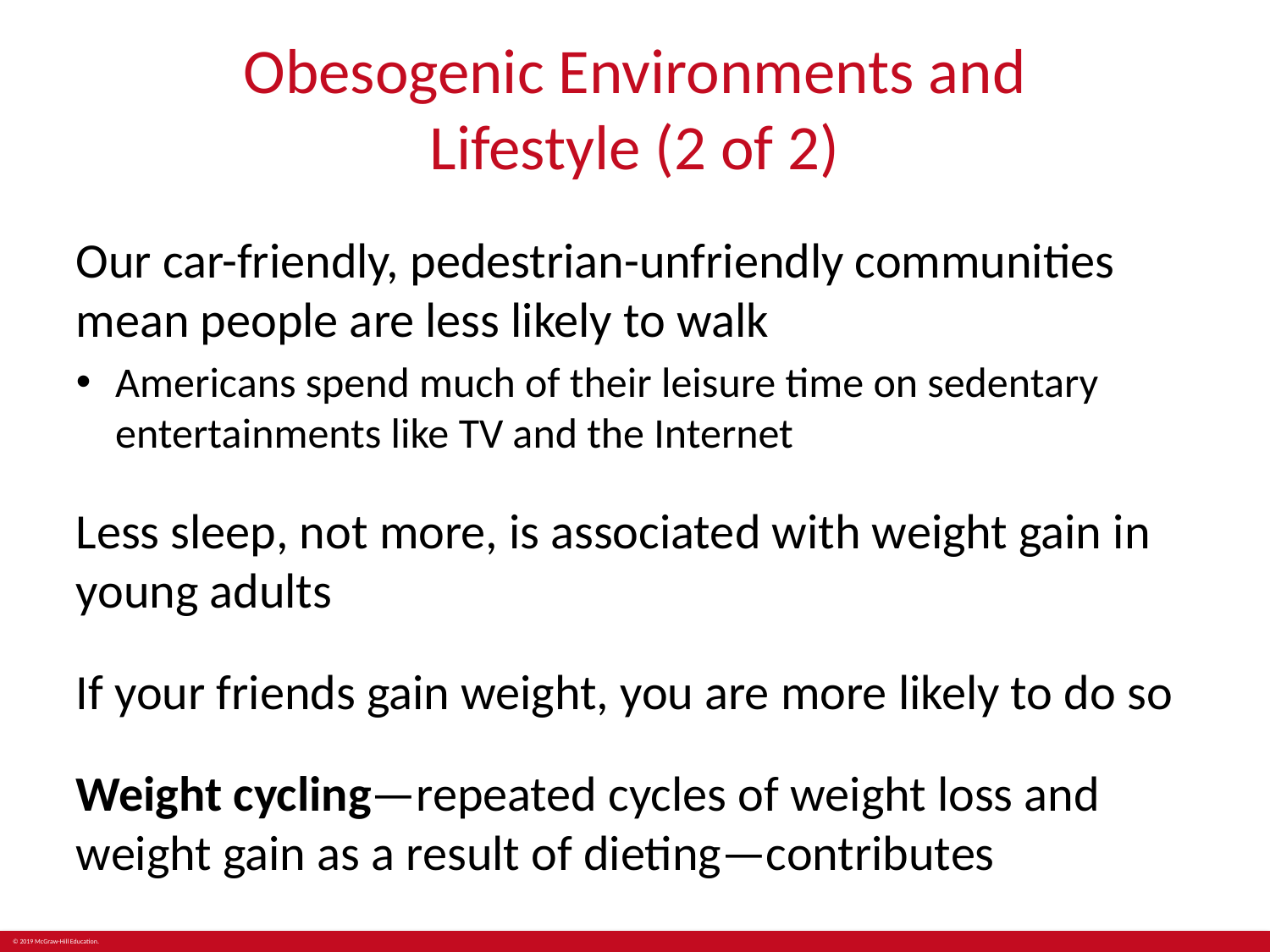

# Obesogenic Environments and Lifestyle (2 of 2)
Our car-friendly, pedestrian-unfriendly communities mean people are less likely to walk
Americans spend much of their leisure time on sedentary entertainments like TV and the Internet
Less sleep, not more, is associated with weight gain in young adults
If your friends gain weight, you are more likely to do so
Weight cycling—repeated cycles of weight loss and weight gain as a result of dieting—contributes